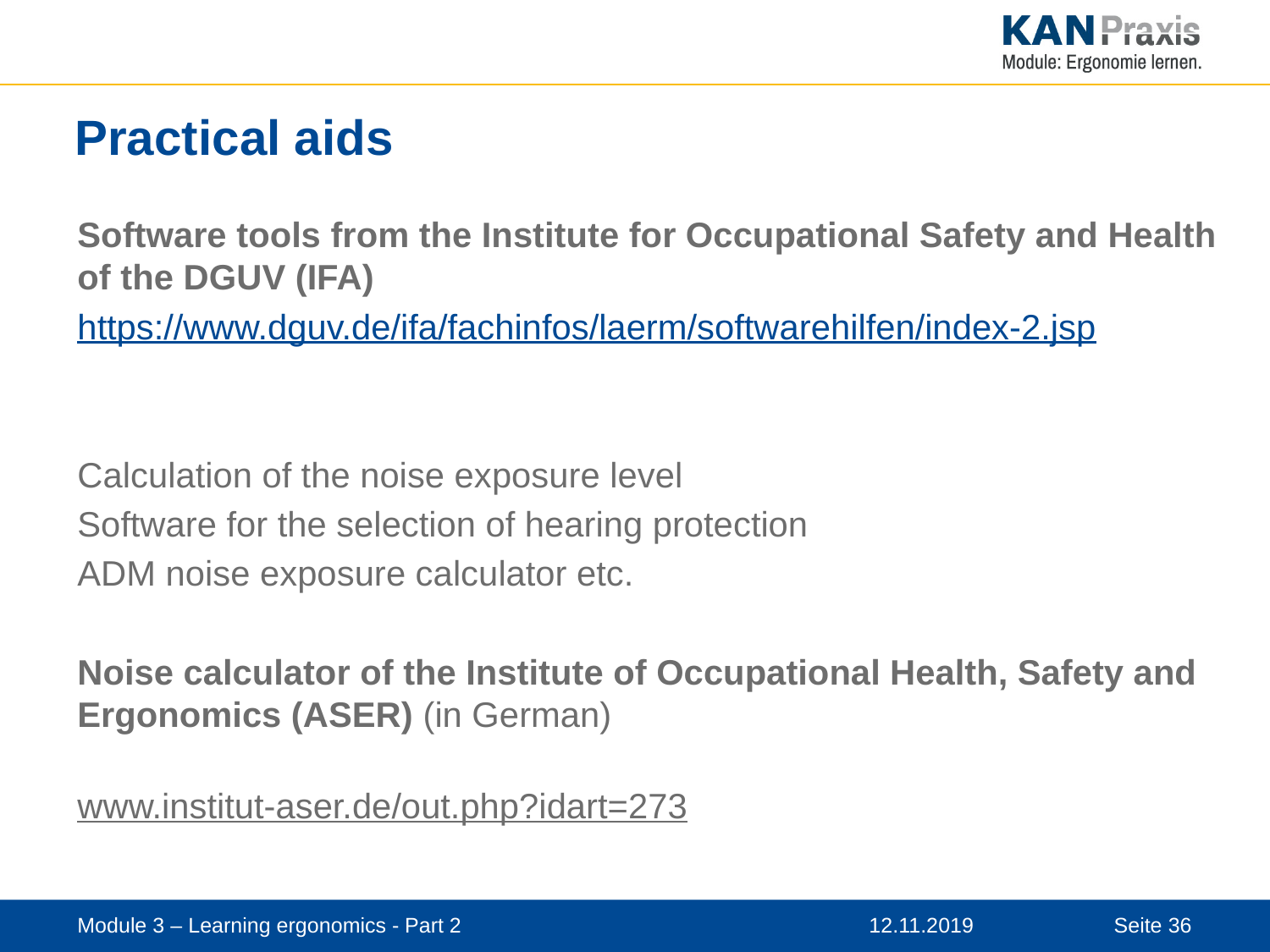

# Practical aids
Software tools from the Institute for Occupational Safety and Health of the DGUV (IFA)
https://www.dguv.de/ifa/fachinfos/laerm/softwarehilfen/index-2.jsp

Calculation of the noise exposure level
Software for the selection of hearing protection
ADM noise exposure calculator etc.

Noise calculator of the Institute of Occupational Health, Safety and Ergonomics (ASER) (in German)
www.institut-aser.de/out.php?idart=273

Module 3 – Learning ergonomics - Part 2
12.11.2019
Seite 36